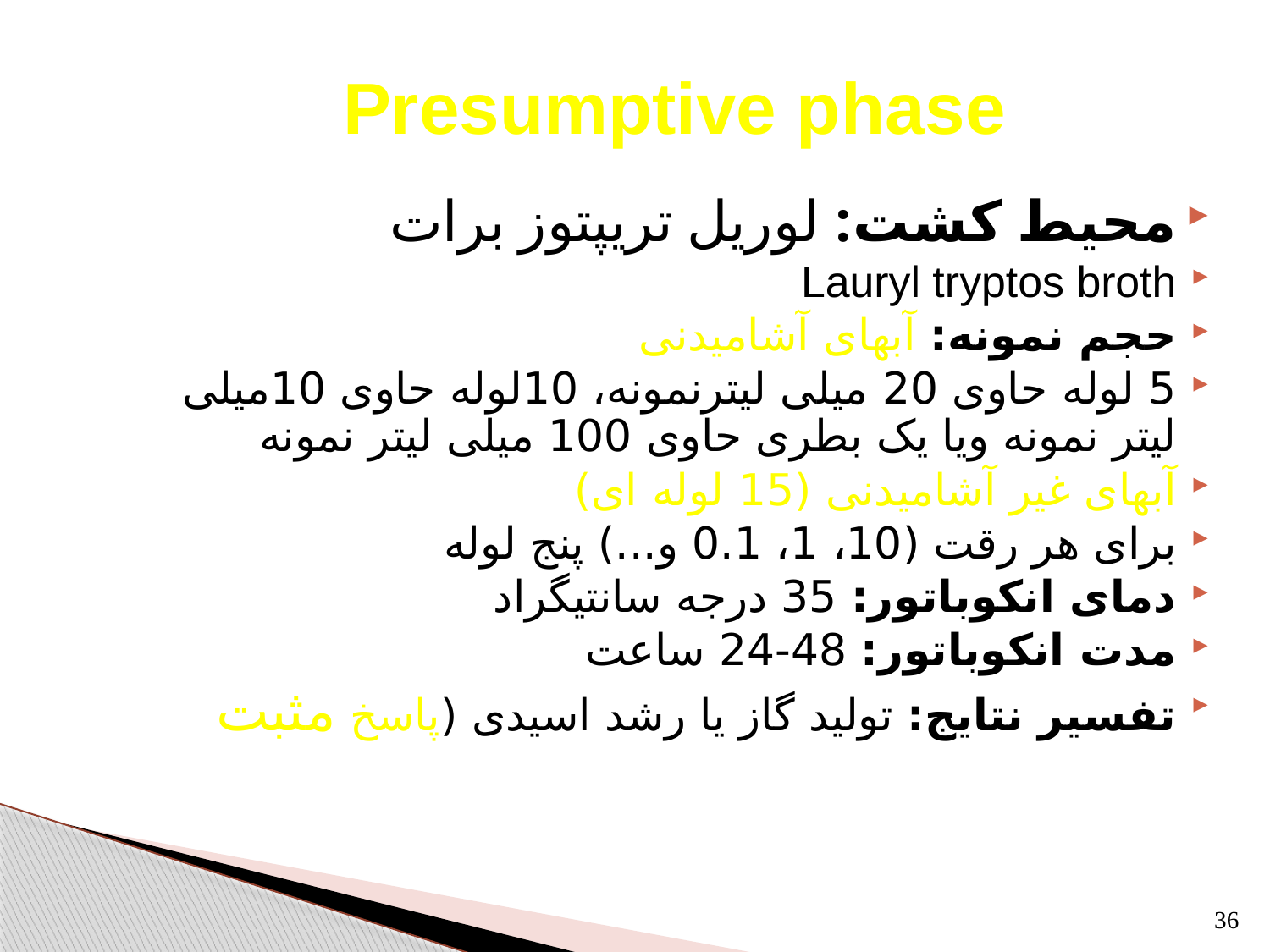

# Presumptive phase
محیط کشت: لوریل تریپتوز برات
Lauryl tryptos broth
حجم نمونه: آبهای آشامیدنی
5 لوله حاوی 20 میلی لیترنمونه، 10لوله حاوی 10میلی لیتر نمونه ویا یک بطری حاوی 100 میلی لیتر نمونه
آبهای غیر آشامیدنی (15 لوله ای)
برای هر رقت (10، 1، 0.1 و...) پنج لوله
دمای انکوباتور: 35 درجه سانتیگراد
مدت انکوباتور: 48-24 ساعت
تفسیر نتایج: تولید گاز یا رشد اسیدی (پاسخ مثبت
36